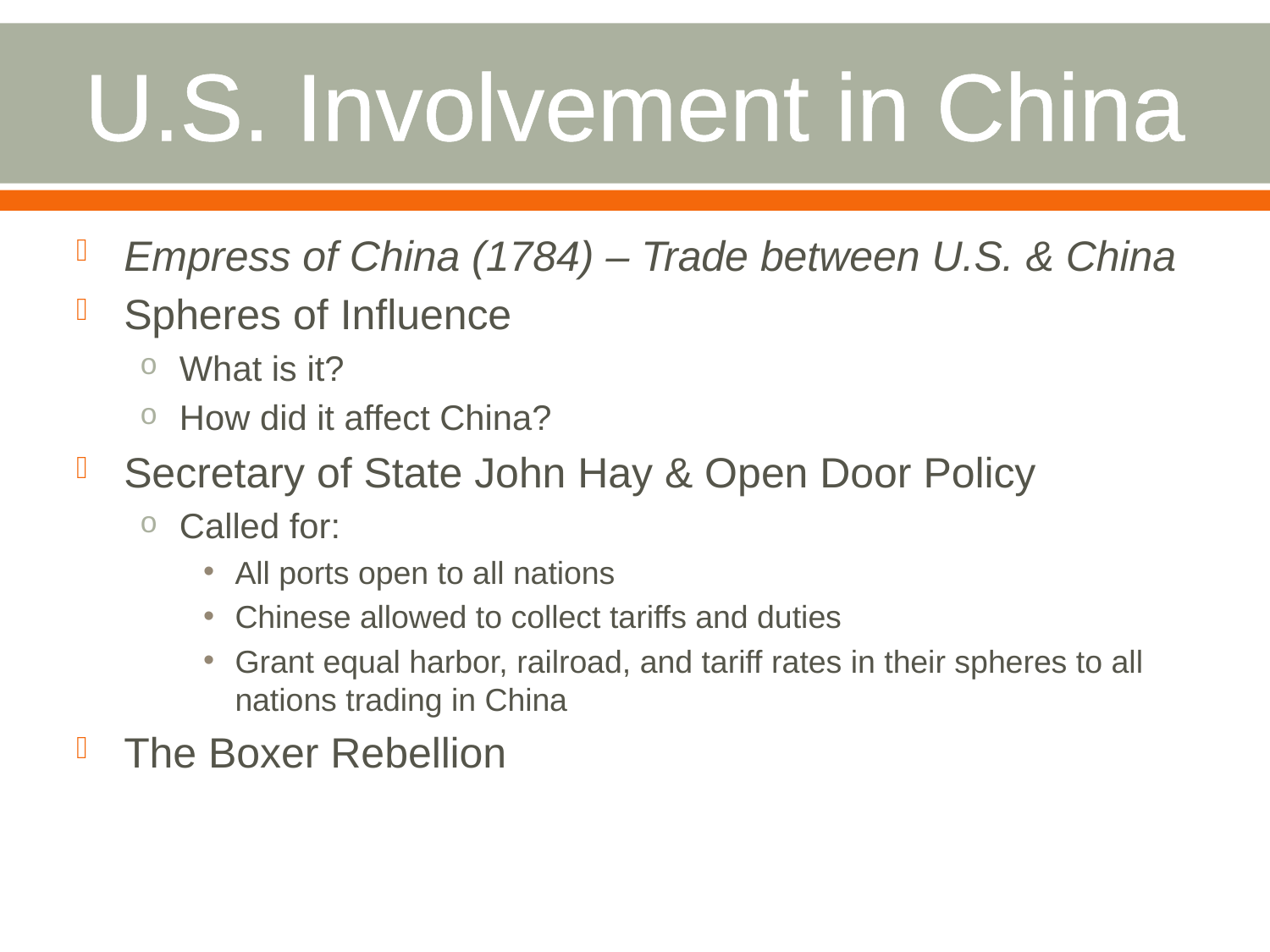

# U.S. Involvement in China
Empress of China (1784) – Trade between U.S. & China
Spheres of Influence
What is it?
How did it affect China?
Secretary of State John Hay & Open Door Policy
Called for:
All ports open to all nations
Chinese allowed to collect tariffs and duties
Grant equal harbor, railroad, and tariff rates in their spheres to all nations trading in China
The Boxer Rebellion